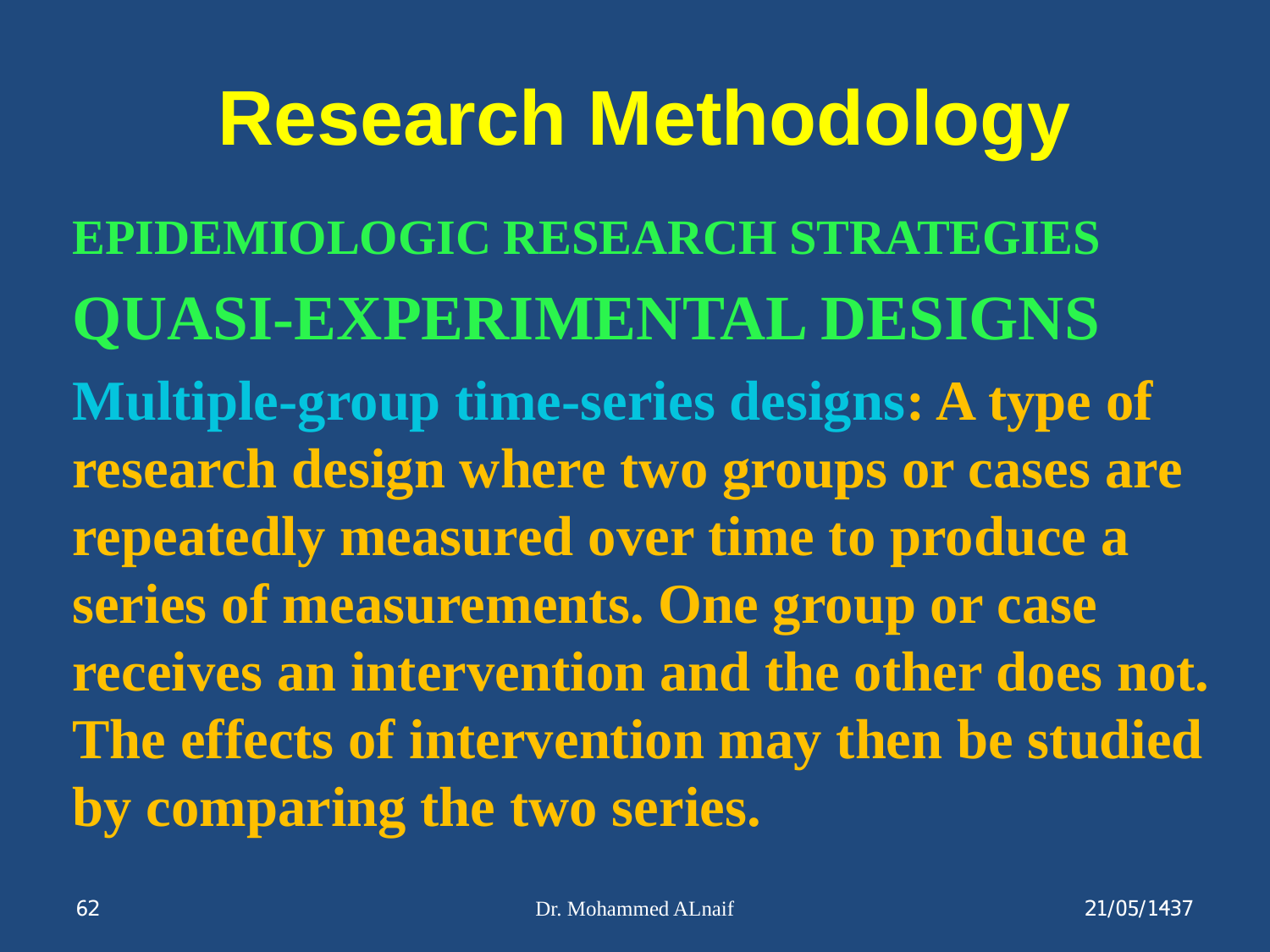

# Research Methodology
EPIDEMIOLOGIC RESEARCH STRATEGIES
QUASI-EXPERIMENTAL DESIGNS
Multiple-group time-series designs: A type of research design where two groups or cases are repeatedly measured over time to produce a series of measurements. One group or case receives an intervention and the other does not. The effects of intervention may then be studied by comparing the two series.
62
Dr. Mohammed ALnaif
21/05/1437